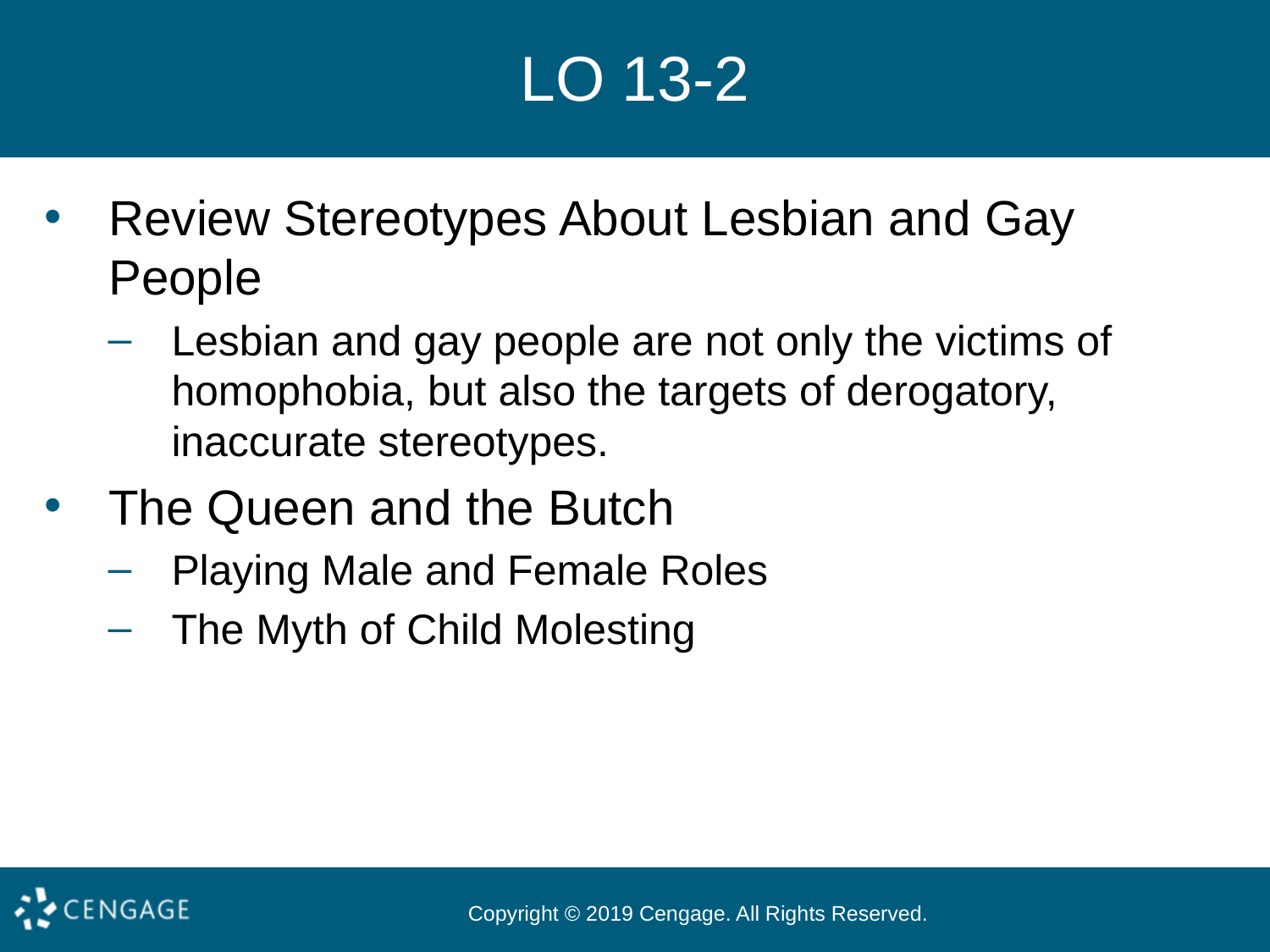

# LO 13-2
Review Stereotypes About Lesbian and Gay People
Lesbian and gay people are not only the victims of homophobia, but also the targets of derogatory, inaccurate stereotypes.
The Queen and the Butch
Playing Male and Female Roles
The Myth of Child Molesting